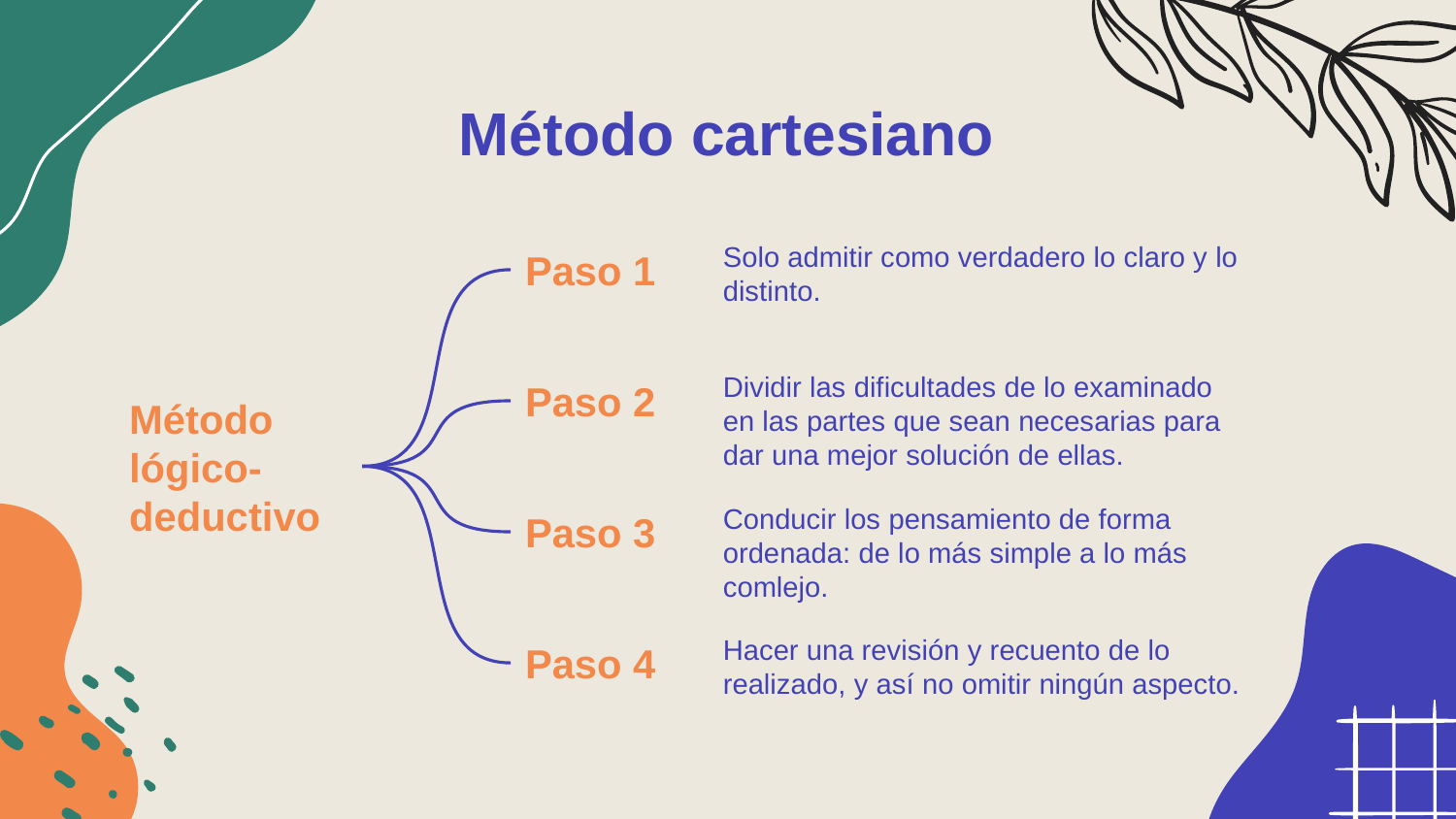

# Método cartesiano
Paso 1
Solo admitir como verdadero lo claro y lo distinto.
Dividir las dificultades de lo examinado en las partes que sean necesarias para dar una mejor solución de ellas.
Paso 2
Método lógico-deductivo
Paso 3
Conducir los pensamiento de forma ordenada: de lo más simple a lo más comlejo.
Paso 4
Hacer una revisión y recuento de lo realizado, y así no omitir ningún aspecto.